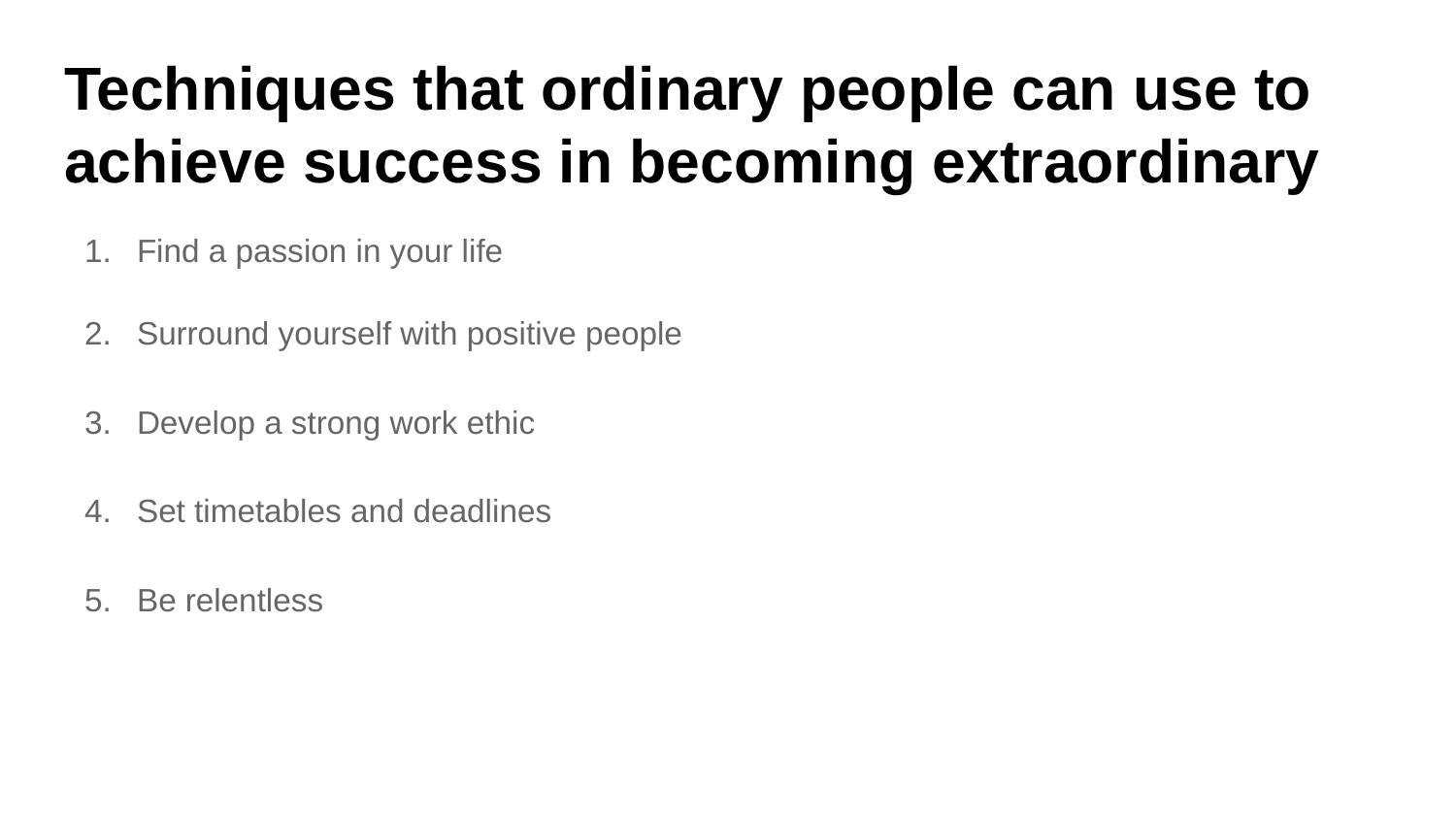

# Techniques that ordinary people can use to achieve success in becoming extraordinary
Find a passion in your life
Surround yourself with positive people
Develop a strong work ethic
Set timetables and deadlines
Be relentless